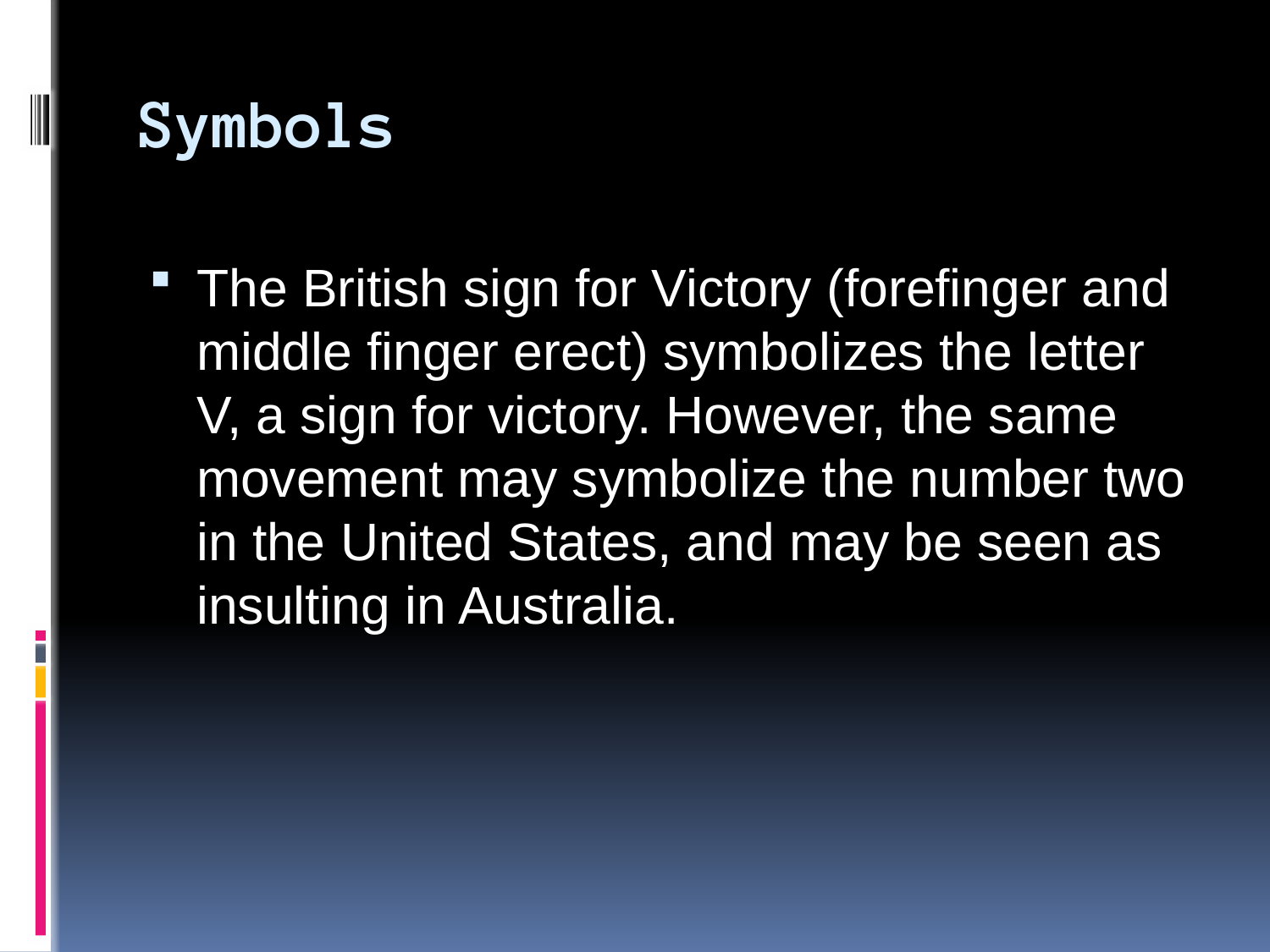

# Symbols
The British sign for Victory (forefinger and middle finger erect) symbolizes the letter V, a sign for victory. However, the same movement may symbolize the number two in the United States, and may be seen as insulting in Australia.